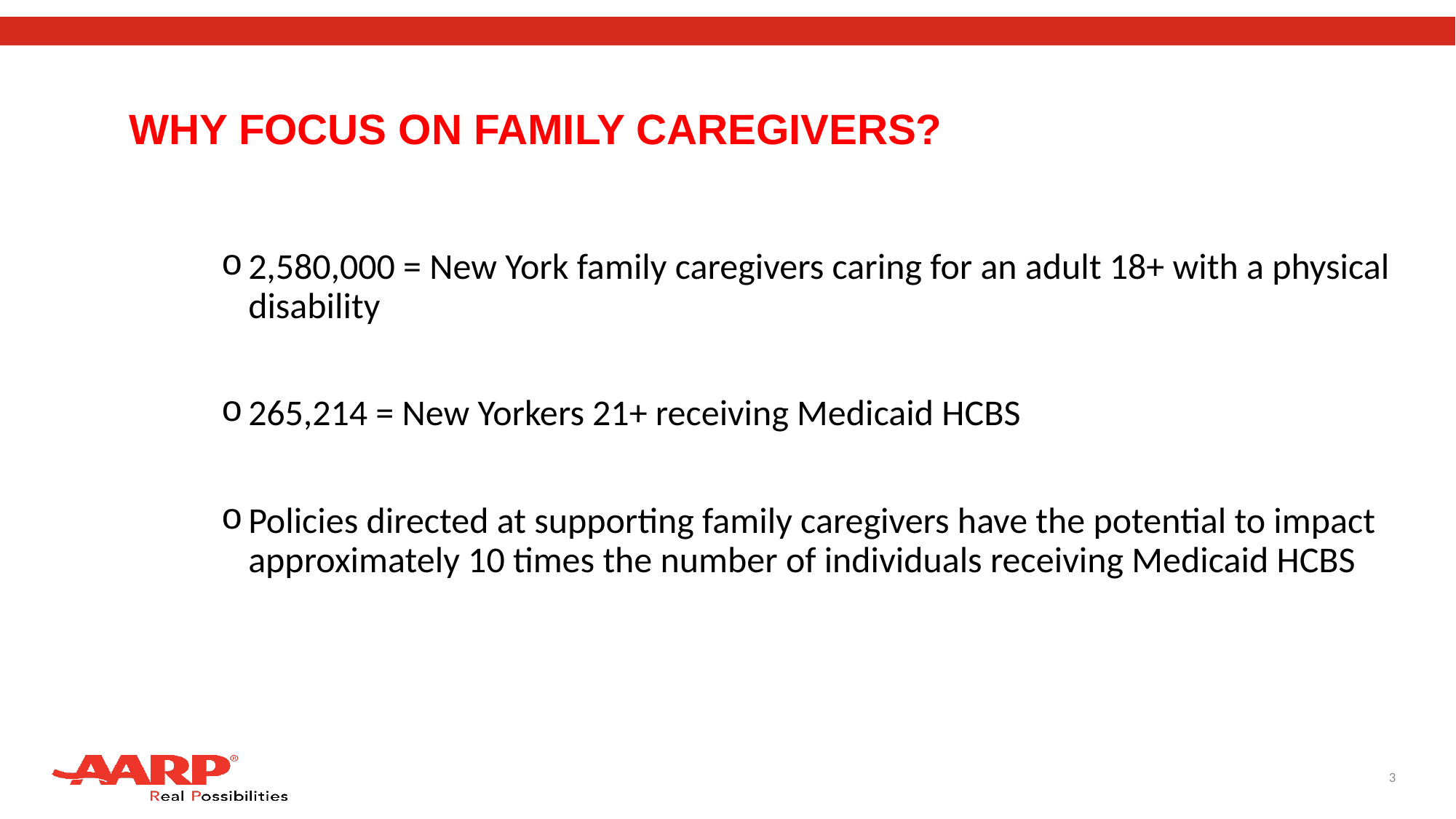

# WHY FOCUS ON FAMILY CAREGIVERS?

2,580,000 = New York family caregivers caring for an adult 18+ with a physical disability

265,214 = New Yorkers 21+ receiving Medicaid HCBS

Policies directed at supporting family caregivers have the potential to impact approximately 10 times the number of individuals receiving Medicaid HCBS